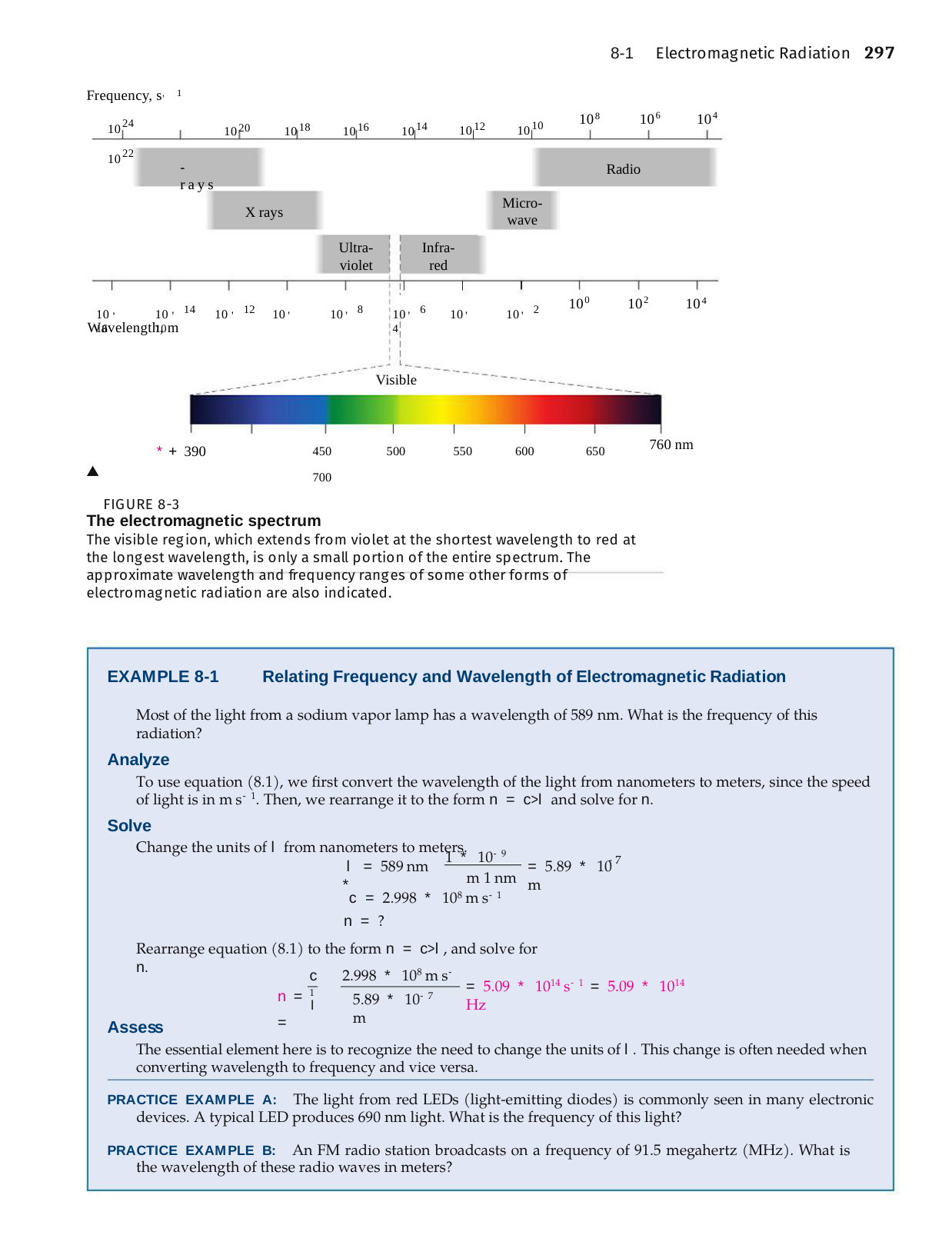

8-1	Electromagnetic Radiation	297
Frequency, s, 1
1024	1022
108	106
104
1010
1014
1012
1018
1016
1020
- rays
Radio
Micro- wave
X rays
Ultra- violet
Infra- red
10, 8
10, 6	10, 4
10, 2
10 , 14	10 , 12	10, 10
100
102
10 , 16
104
Wavelength, m

Visible
* + 390	450	500	550	600	650	700
 FIGURE 8-3
The electromagnetic spectrum
The visible region, which extends from violet at the shortest wavelength to red at the longest wavelength, is only a small portion of the entire spectrum. The approximate wavelength and frequency ranges of some other forms of electromagnetic radiation are also indicated.
760 nm

EXAMPLE 8-1	Relating Frequency and Wavelength of Electromagnetic Radiation

Most of the light from a sodium vapor lamp has a wavelength of 589 nm. What is the frequency of this radiation?
Analyze
To use equation (8.1), we first convert the wavelength of the light from nanometers to meters, since the speed of light is in m s-1. Then, we rearrange it to the form n  =  c>l and solve for n.
Solve
Change the units of l from nanometers to meters.
1  *  10-9 m 1 nm
-7
 l  =  589 nm  *
=  5.89  *  10    m
 c  =  2.998  *  108 m s-1
 n  =  ?
Rearrange equation (8.1) to the form n  =  c>l, and solve for n.
c	2.998  *  108 m s-1
=  5.09  *  1014 s-1  =  5.09  *  1014 Hz
n  =  l  =
5.89  *  10-7 m
Assess
The essential element here is to recognize the need to change the units of l. This change is often needed when converting wavelength to frequency and vice versa.

PRACTICE  EXAMPLE  A:    The light from red LEDs (light-emitting diodes) is commonly seen in many electronic devices. A typical LED produces 690 nm light. What is the frequency of this light?

PRACTICE  EXAMPLE  B:    An FM radio station broadcasts on a frequency of 91.5 megahertz (MHz). What is the wavelength of these radio waves in meters?